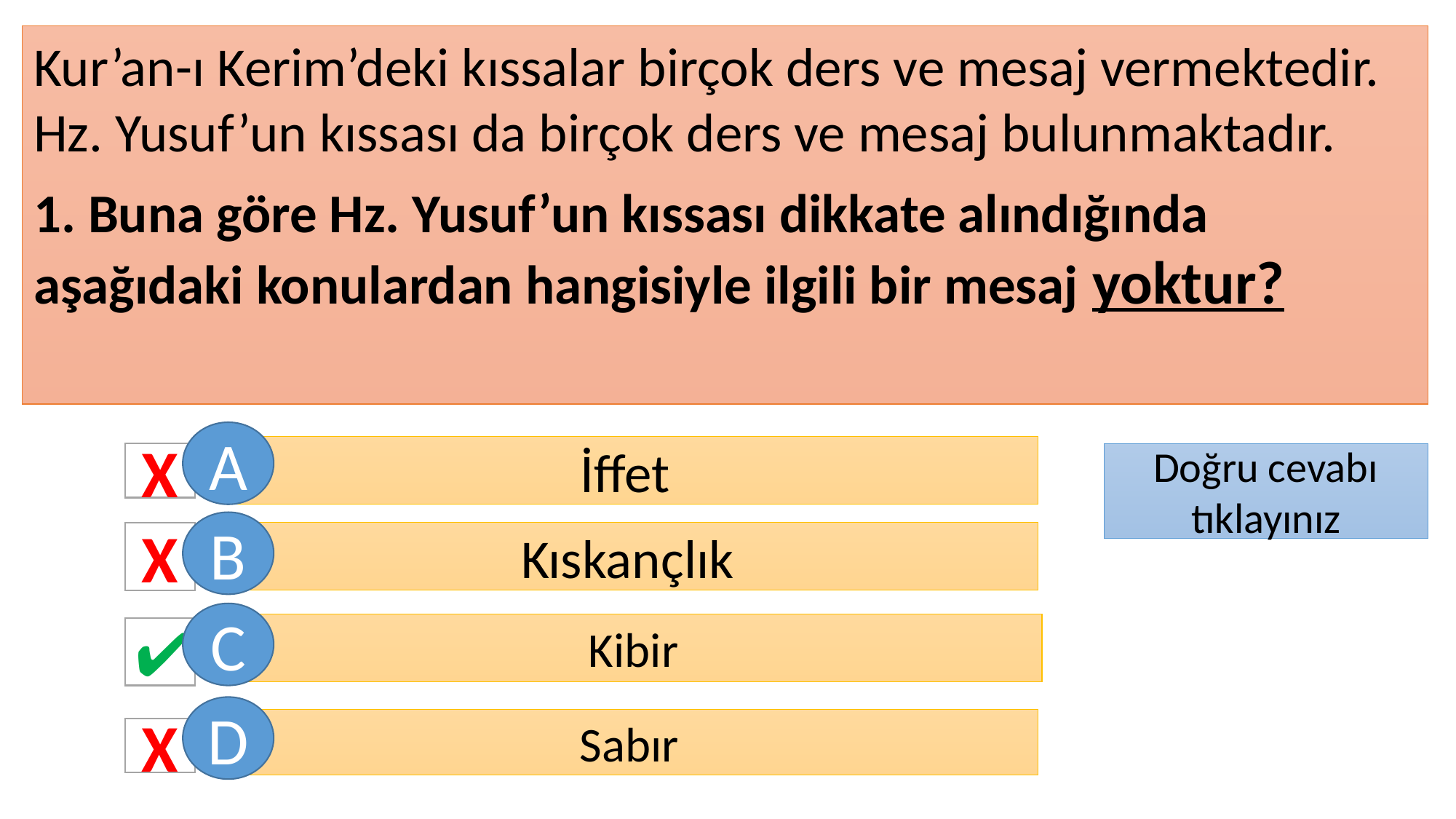

Kur’an-ı Kerim’deki kıssalar birçok ders ve mesaj vermektedir. Hz. Yusuf’un kıssası da birçok ders ve mesaj bulunmaktadır.
1. Buna göre Hz. Yusuf’un kıssası dikkate alındığında aşağıdaki konulardan hangisiyle ilgili bir mesaj yoktur?
A
İffet
X
Doğru cevabı tıklayınız
B
X
Kıskançlık
C
Kibir
✔
D
Sabır
X